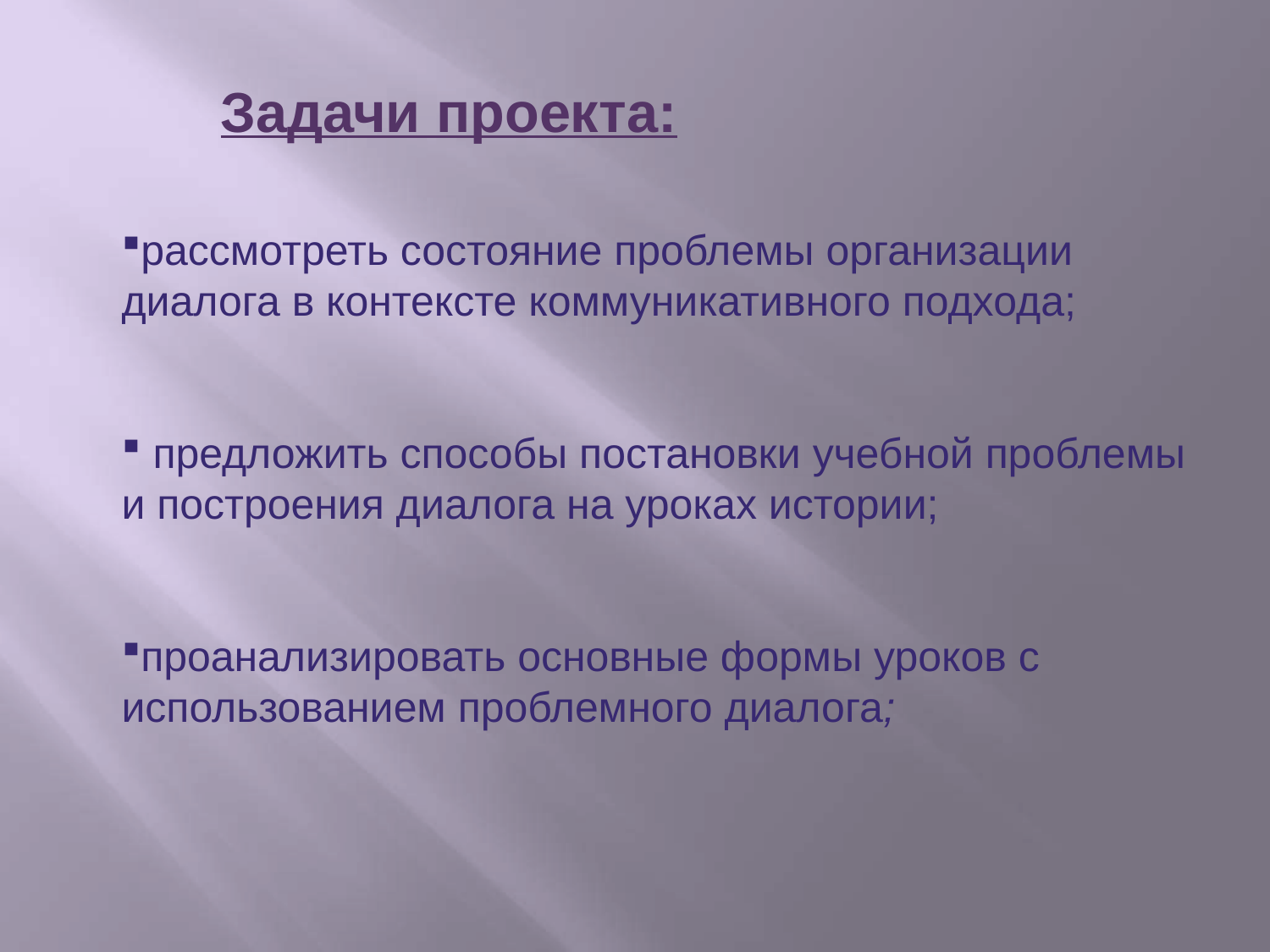

Задачи проекта:

рассмотреть состояние проблемы организации диалога в контексте коммуникативного подхода;

 предложить способы постановки учебной проблемы и построения диалога на уроках истории;

проанализировать основные формы уроков с использованием проблемного диалога;